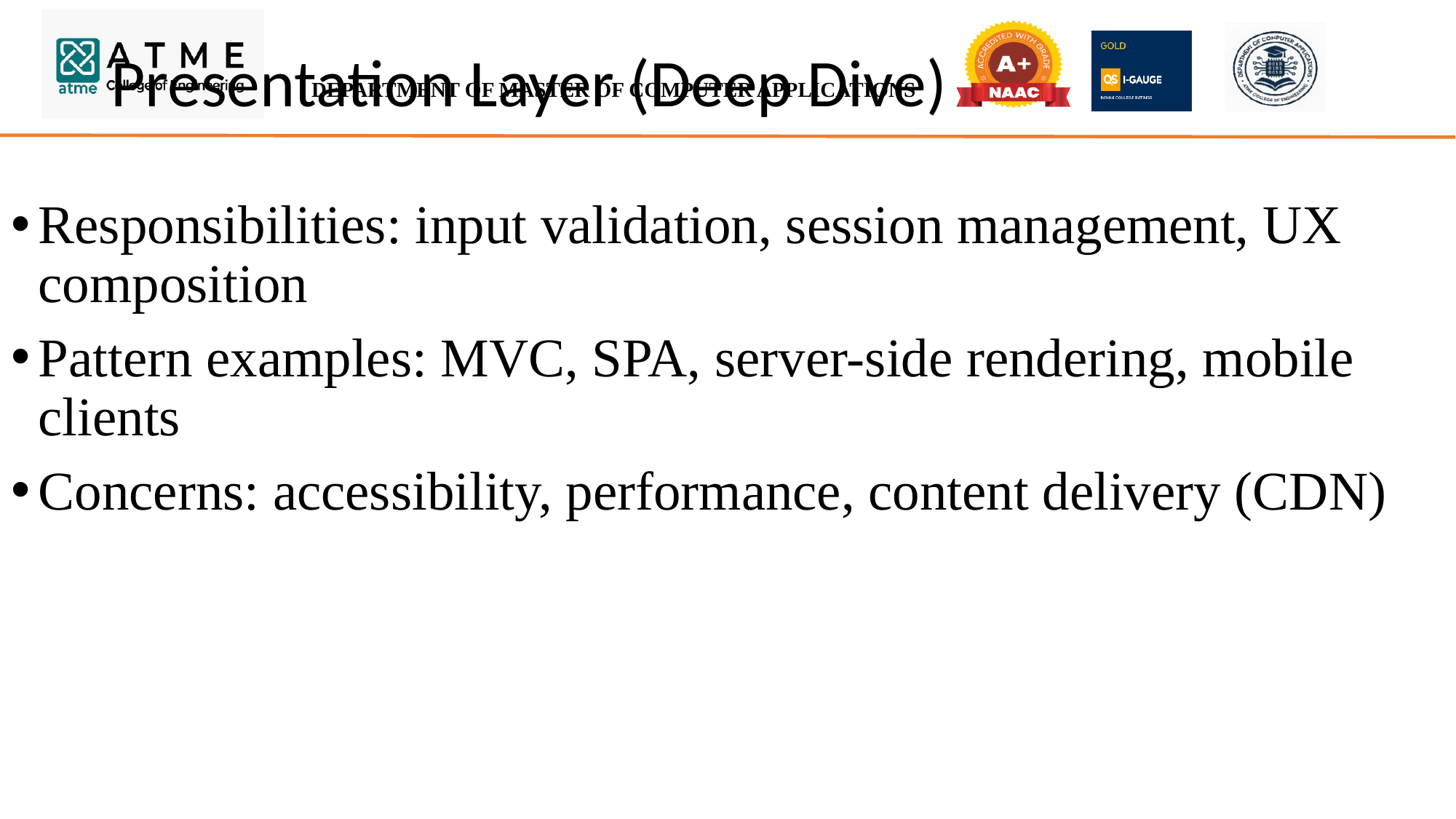

# Presentation Layer (Deep Dive)
Responsibilities: input validation, session management, UX composition
Pattern examples: MVC, SPA, server-side rendering, mobile clients
Concerns: accessibility, performance, content delivery (CDN)